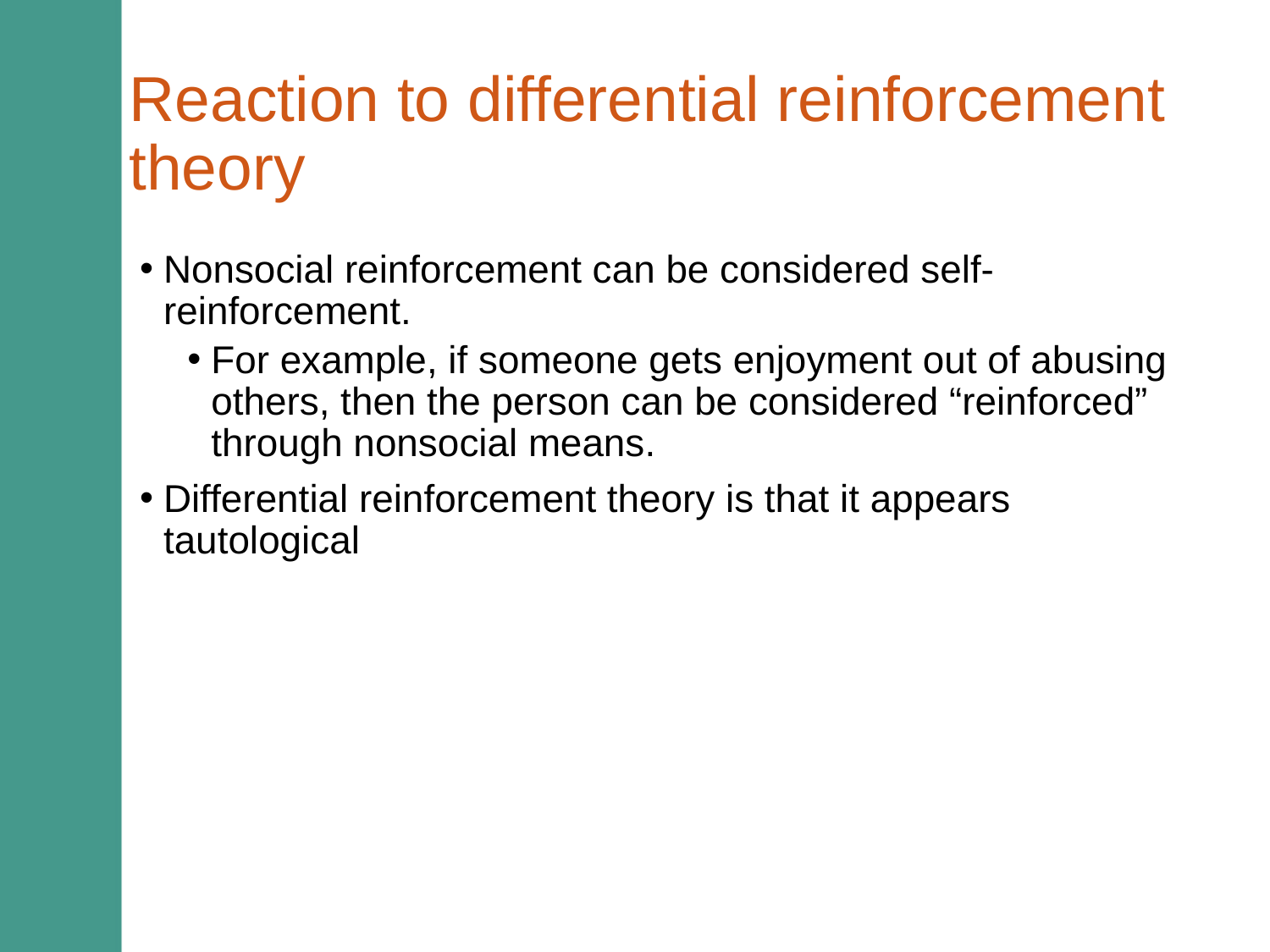

# Reaction to differential reinforcement theory
Nonsocial reinforcement can be considered self-reinforcement.
For example, if someone gets enjoyment out of abusing others, then the person can be considered “reinforced” through nonsocial means.
Differential reinforcement theory is that it appears tautological